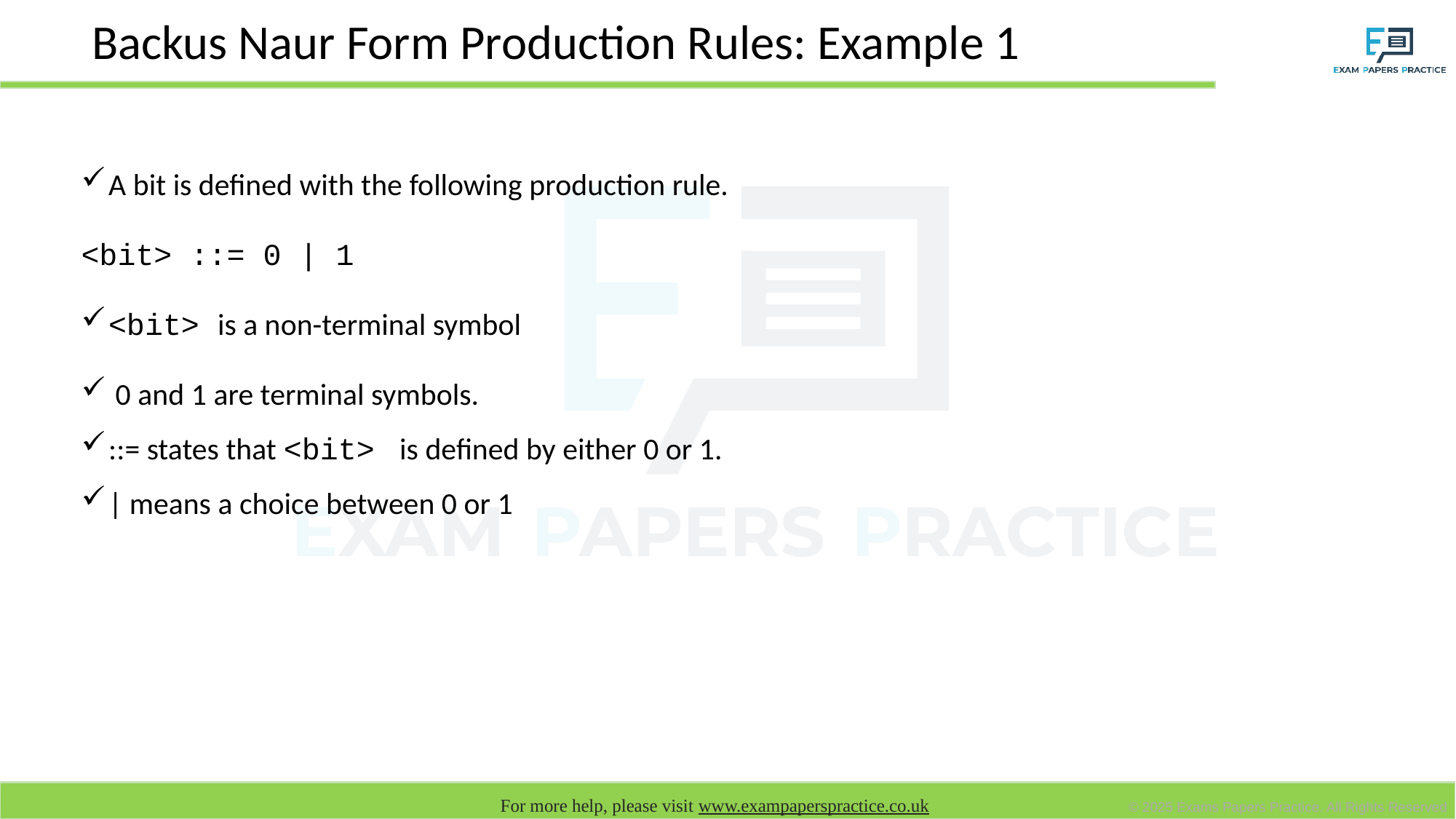

# Backus Naur Form Production Rules: Example 1
A bit is defined with the following production rule.
<bit> ::= 0 | 1
<bit> is a non-terminal symbol
 0 and 1 are terminal symbols.
::= states that <bit>  is defined by either 0 or 1.
| means a choice between 0 or 1